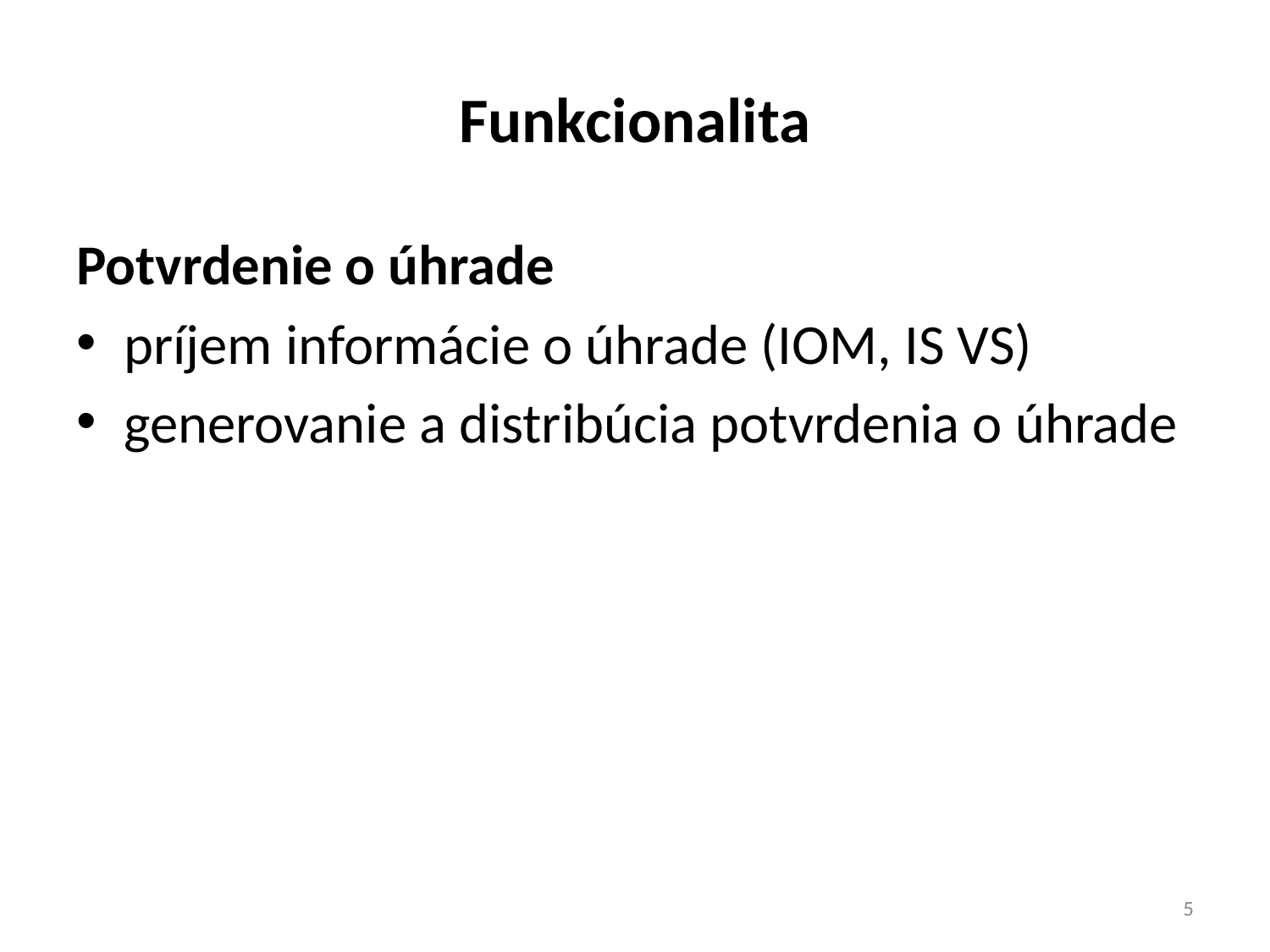

# Funkcionalita
Potvrdenie o úhrade
príjem informácie o úhrade (IOM, IS VS)
generovanie a distribúcia potvrdenia o úhrade

5